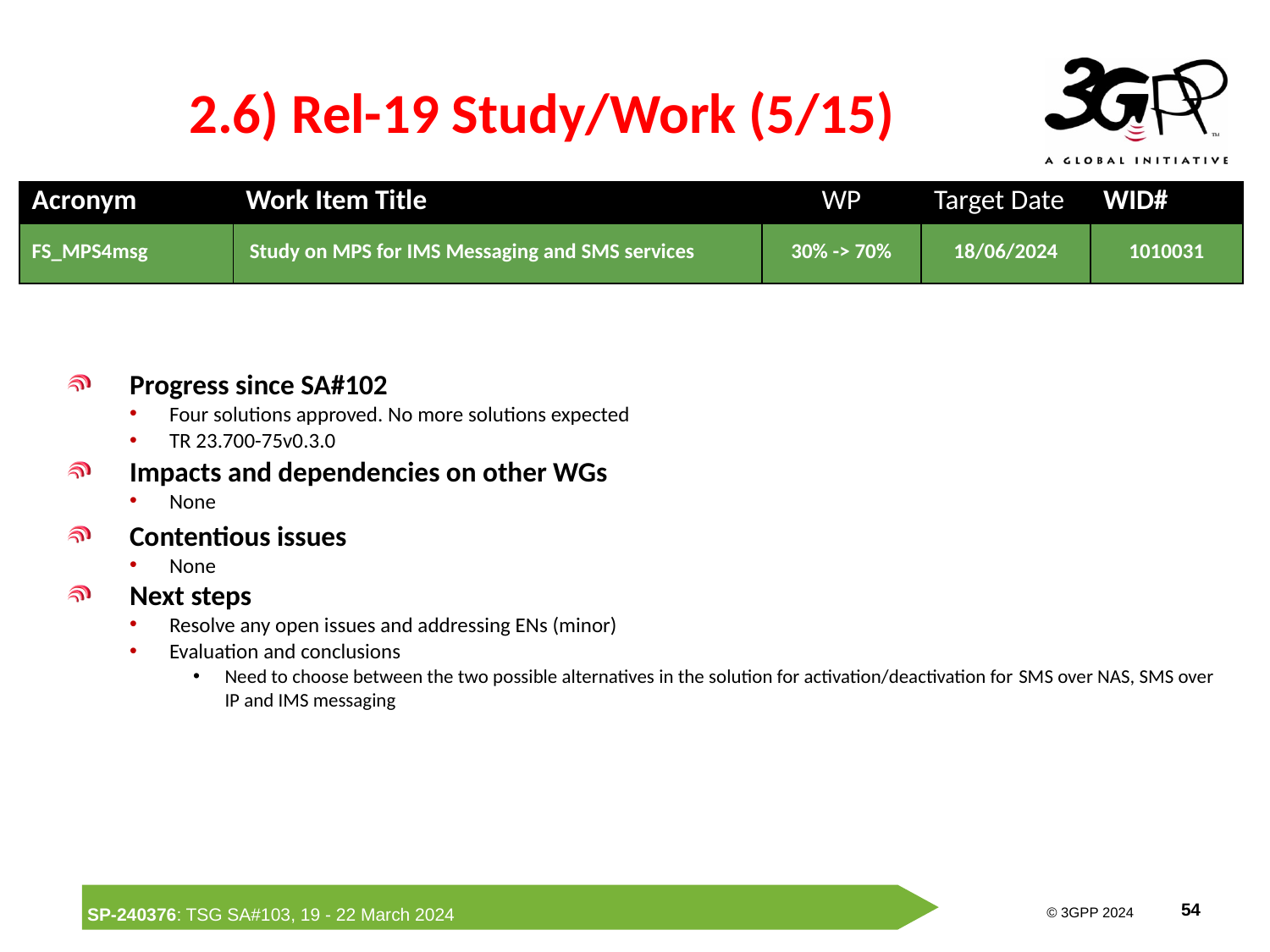

# 2.6) Rel-19 Study/Work (5/15)
| Acronym | Work Item Title | WP | Target Date | WID# |
| --- | --- | --- | --- | --- |
| FS\_MPS4msg | Study on MPS for IMS Messaging and SMS services | 30% -> 70% | 18/06/2024 | 1010031 |
Progress since SA#102
Four solutions approved. No more solutions expected
TR 23.700-75v0.3.0
Impacts and dependencies on other WGs
None
Contentious issues
None
Next steps
Resolve any open issues and addressing ENs (minor)
Evaluation and conclusions
Need to choose between the two possible alternatives in the solution for activation/deactivation for SMS over NAS, SMS over IP and IMS messaging